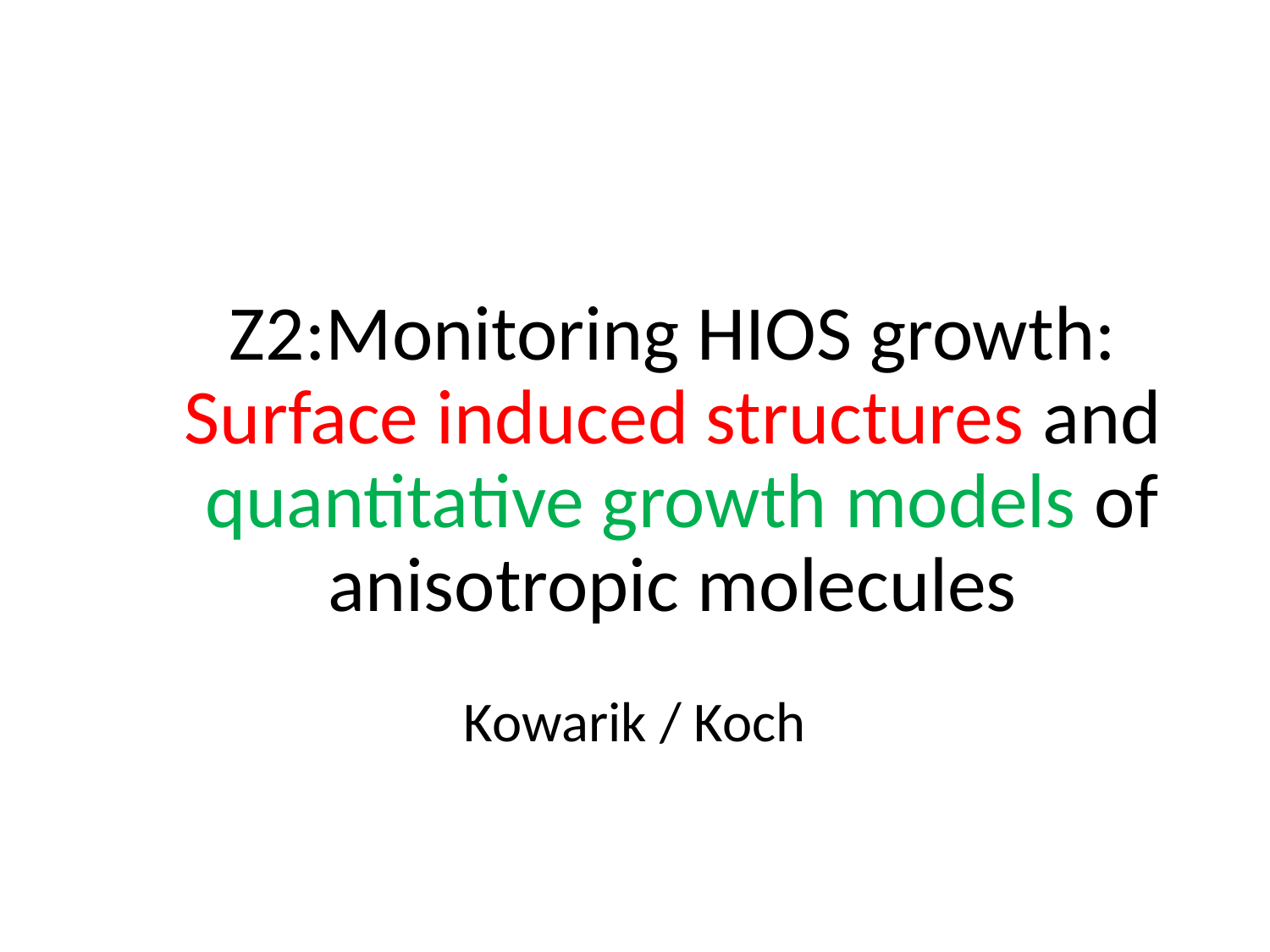

# Z2:Monitoring HIOS growth: Surface induced structures and quantitative growth models of anisotropic molecules
Kowarik / Koch